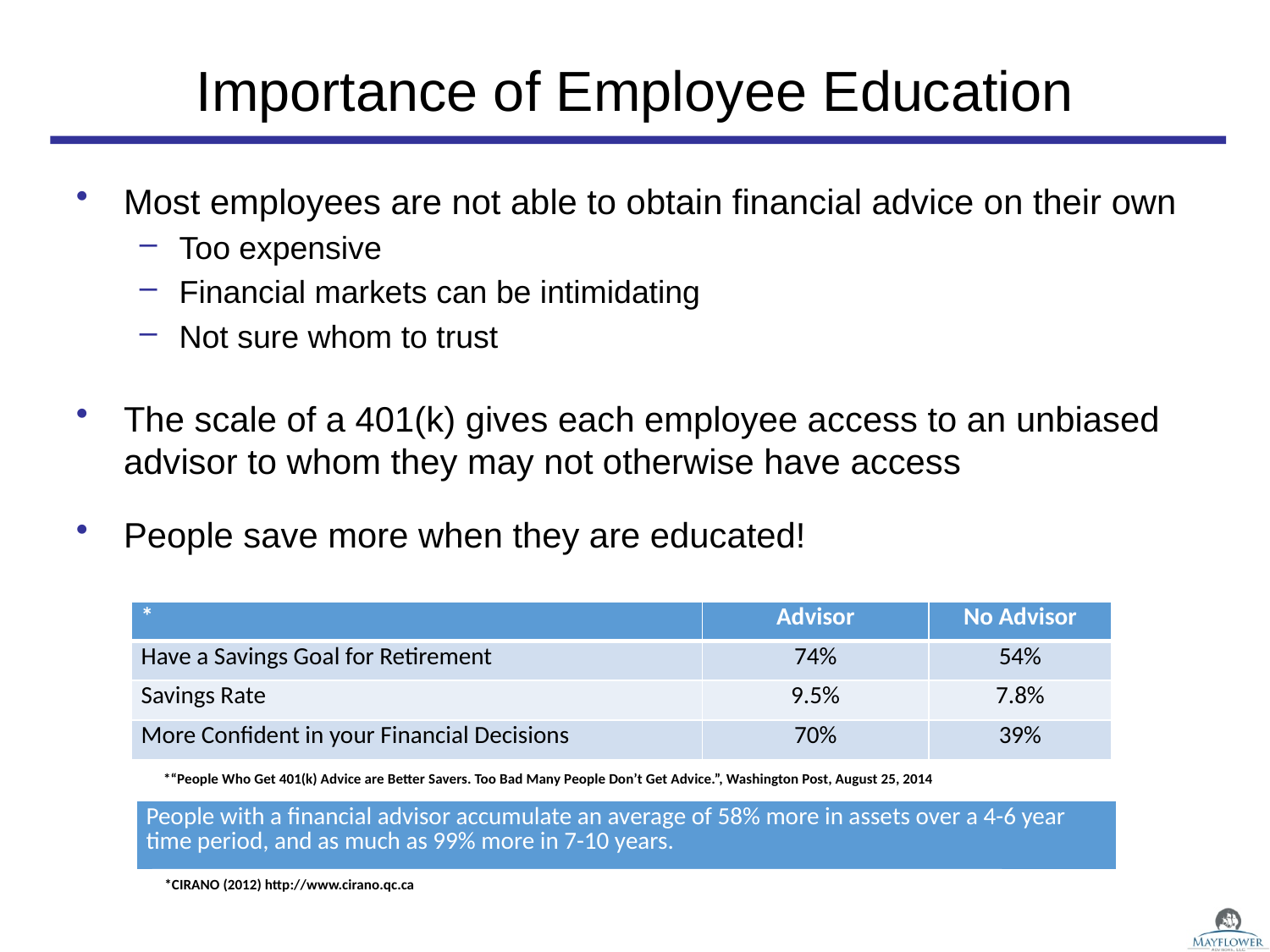

# Importance of Employee Education
Most employees are not able to obtain financial advice on their own
Too expensive
Financial markets can be intimidating
Not sure whom to trust

The scale of a 401(k) gives each employee access to an unbiased advisor to whom they may not otherwise have access

People save more when they are educated!
| \* | Advisor | No Advisor |
| --- | --- | --- |
| Have a Savings Goal for Retirement | 74% | 54% |
| Savings Rate | 9.5% | 7.8% |
| More Confident in your Financial Decisions | 70% | 39% |
*“People Who Get 401(k) Advice are Better Savers. Too Bad Many People Don’t Get Advice.”, Washington Post, August 25, 2014
| People with a financial advisor accumulate an average of 58% more in assets over a 4-6 year time period, and as much as 99% more in 7-10 years. |
| --- |
*CIRANO (2012) http://www.cirano.qc.ca